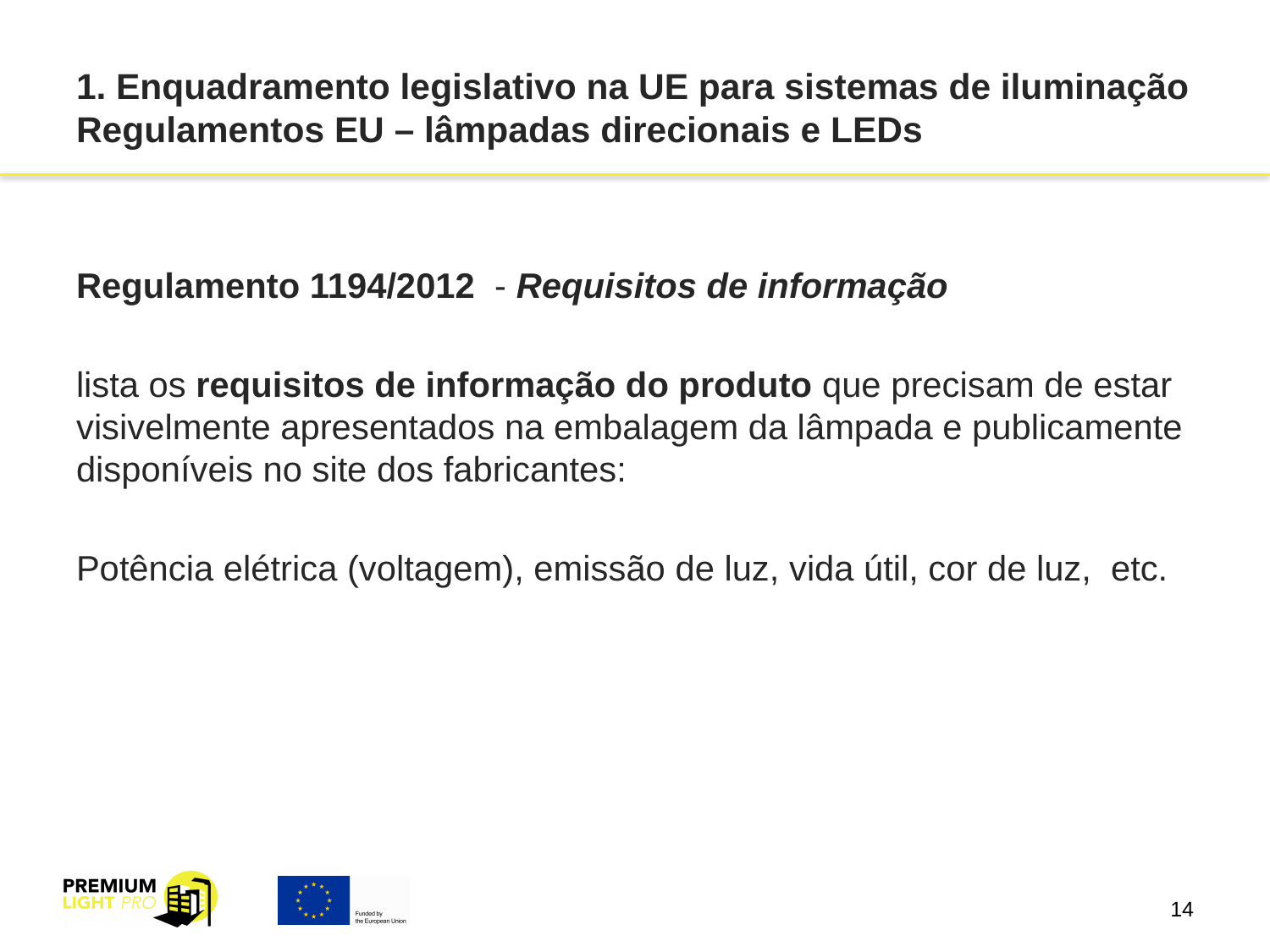

# 1. Enquadramento legislativo na UE para sistemas de iluminação Regulamentos EU – lâmpadas direcionais e LEDs

Regulamento 1194/2012  - Requisitos de informação

lista os requisitos de informação do produto que precisam de estar visivelmente apresentados na embalagem da lâmpada e publicamente disponíveis no site dos fabricantes:

Potência elétrica (voltagem), emissão de luz, vida útil, cor de luz,  etc.